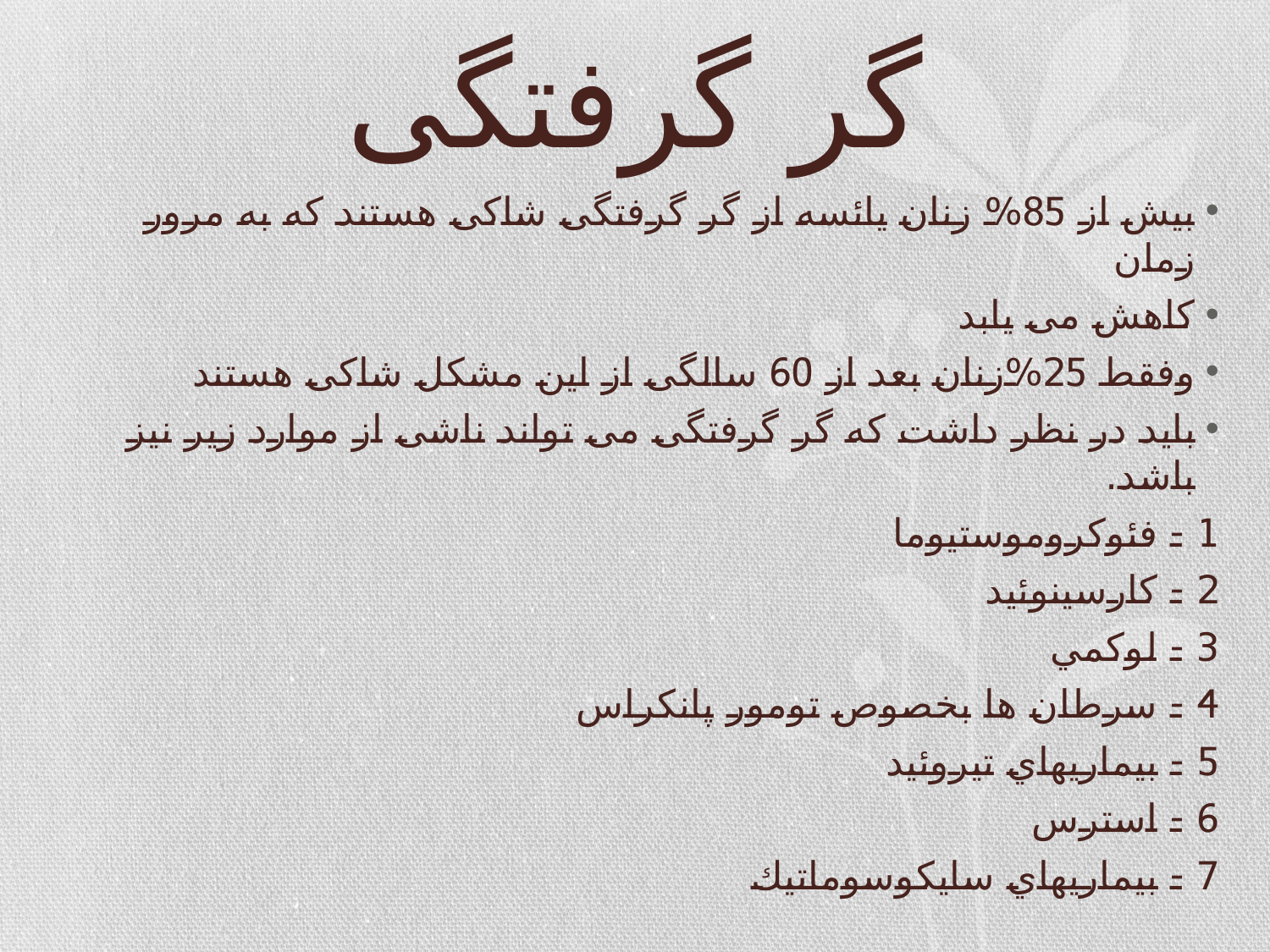

# گر گرفتگی
بیش از 85% زنان یائسه از گر گرفتگی شاکی هستند که به مرور زمان
کاهش می یابد
وفقط 25%زنان بعد از 60 سالگی از این مشکل شاکی هستند
باید در نظر داشت که گر گرفتگی می تواند ناشی از موارد زیر نیز باشد.
1 - فئوكروموستيوما
2 - كارسينوئيد
3 - لوكمي
4 - سرطان ها بخصوص تومور پانكراس
5 - بيماريهاي تيروئيد
6 - استرس
7 - بيماريهاي سايكوسوماتيك